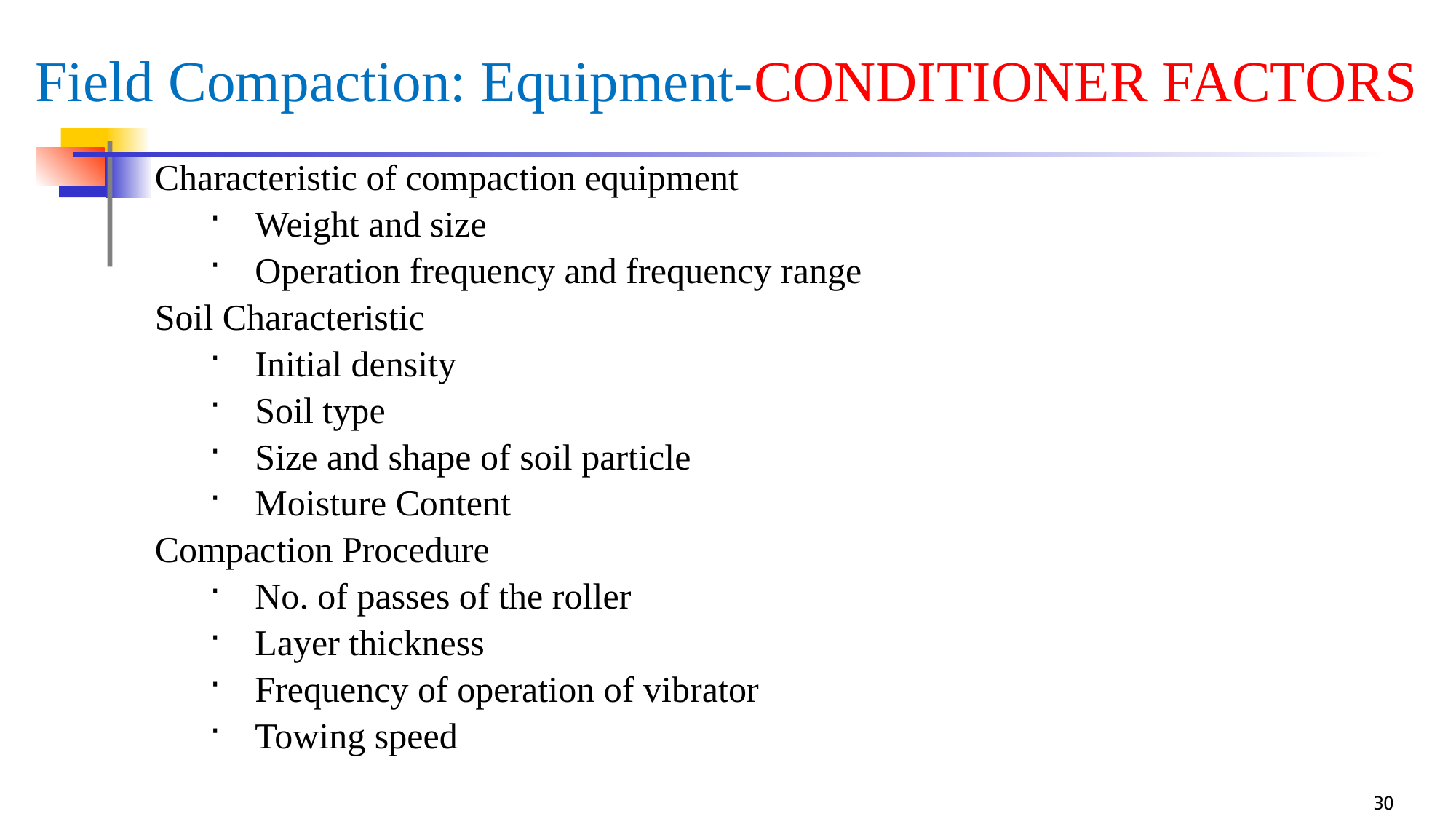

Field Compaction: Equipment-CONDITIONER FACTORS
Characteristic of compaction equipment
Weight and size
Operation frequency and frequency range
Soil Characteristic
Initial density
Soil type
Size and shape of soil particle
Moisture Content
Compaction Procedure
No. of passes of the roller
Layer thickness
Frequency of operation of vibrator
Towing speed